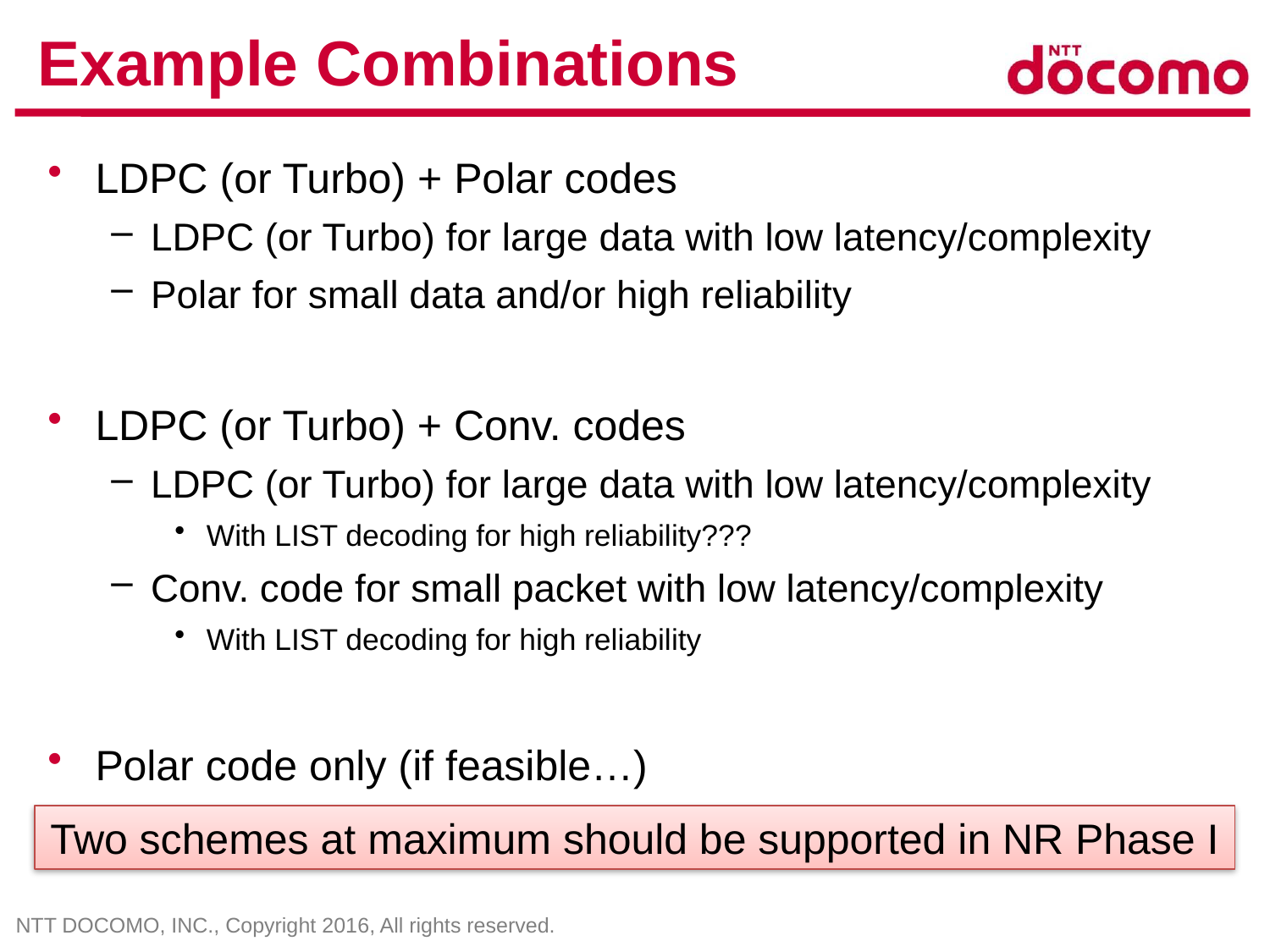

# Example Combinations
LDPC (or Turbo) + Polar codes
LDPC (or Turbo) for large data with low latency/complexity
Polar for small data and/or high reliability

LDPC (or Turbo) + Conv. codes
LDPC (or Turbo) for large data with low latency/complexity
With LIST decoding for high reliability???
Conv. code for small packet with low latency/complexity
With LIST decoding for high reliability

Polar code only (if feasible…)

Two schemes at maximum should be supported in NR Phase I